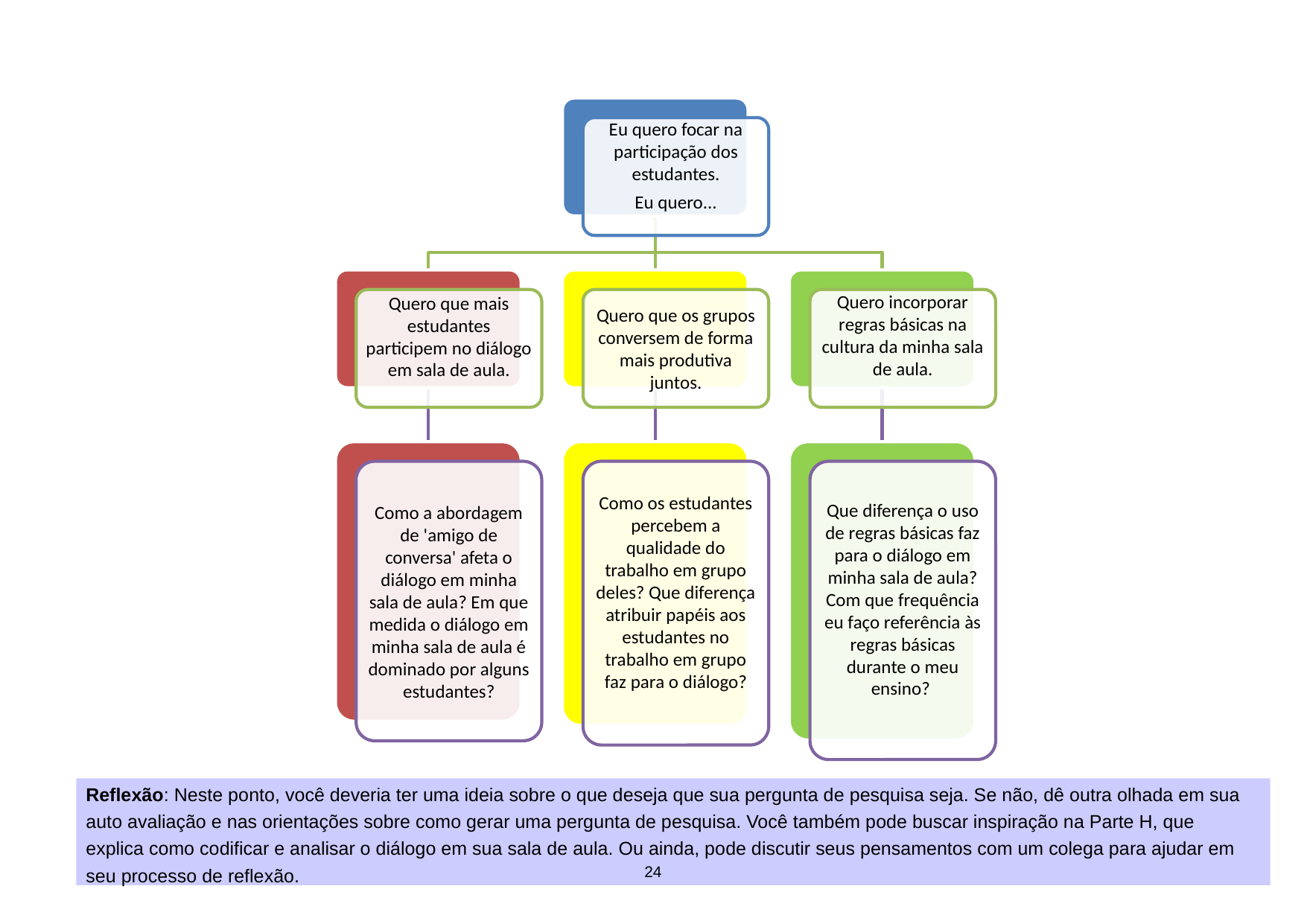

Eu quero focar na participação dos estudantes.
Eu quero...

Quero que mais estudantes participem no diálogo em sala de aula.

Quero que os grupos conversem de forma mais produtiva juntos.
Quero incorporar regras básicas na cultura da minha sala de aula.

Como a abordagem de 'amigo de conversa' afeta o diálogo em minha sala de aula? Em que medida o diálogo em minha sala de aula é dominado por alguns estudantes?
Como os estudantes percebem a qualidade do trabalho em grupo deles? Que diferença atribuir papéis aos estudantes no trabalho em grupo faz para o diálogo?

Que diferença o uso de regras básicas faz para o diálogo em minha sala de aula? Com que frequência eu faço referência às regras básicas durante o meu ensino?

Reflexão: Neste ponto, você deveria ter uma ideia sobre o que deseja que sua pergunta de pesquisa seja. Se não, dê outra olhada em sua auto avaliação e nas orientações sobre como gerar uma pergunta de pesquisa. Você também pode buscar inspiração na Parte H, que explica como codificar e analisar o diálogo em sua sala de aula. Ou ainda, pode discutir seus pensamentos com um colega para ajudar em seu processo de reflexão.
24